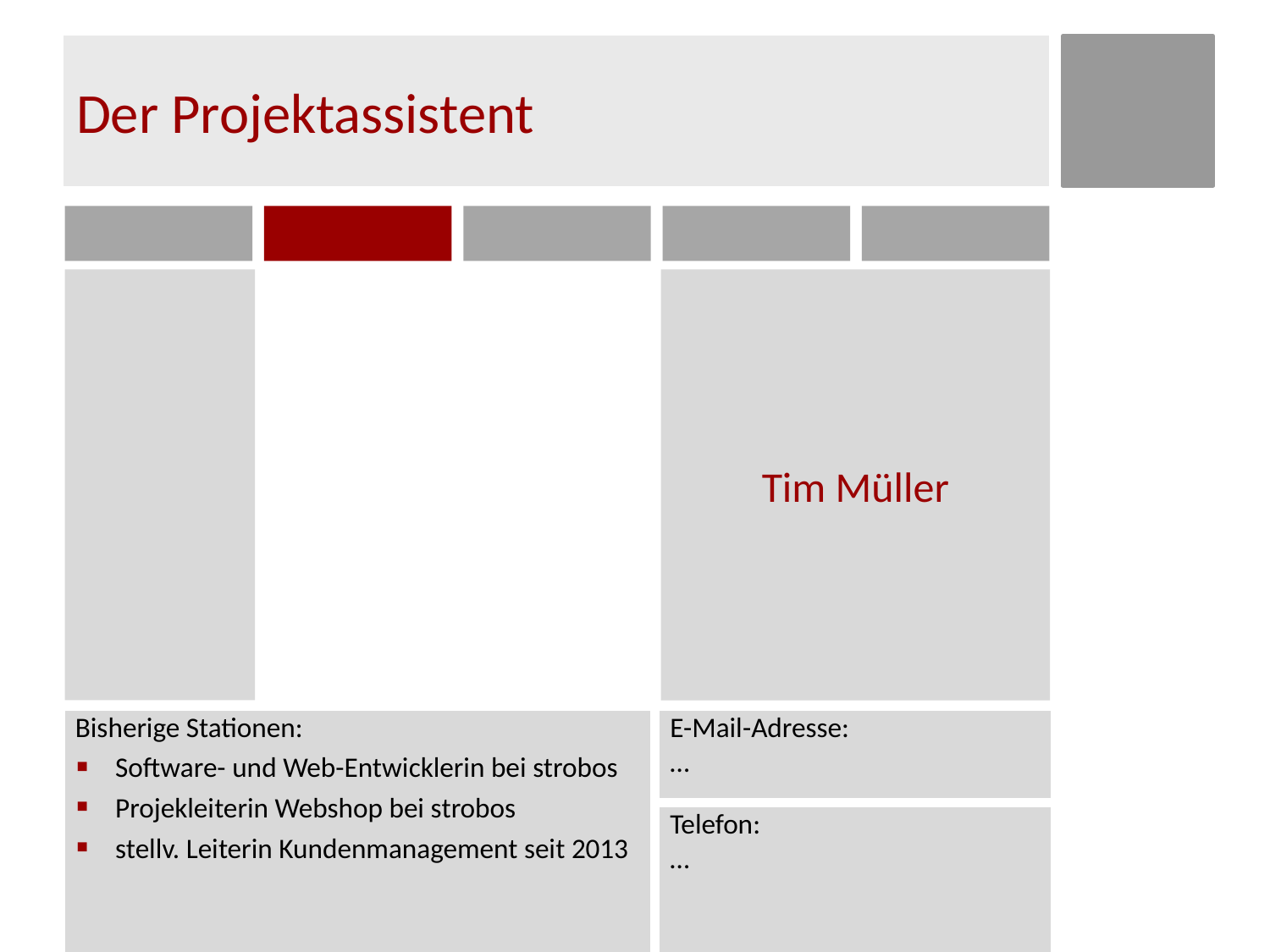

# Der Projektassistent

Tim Müller
| Bisherige Stationen: Software- und Web-Entwicklerin bei strobos Projekleiterin Webshop bei strobos stellv. Leiterin Kundenmanagement seit 2013 | E-Mail-Adresse: … |
| --- | --- |
|  | Telefon: … |